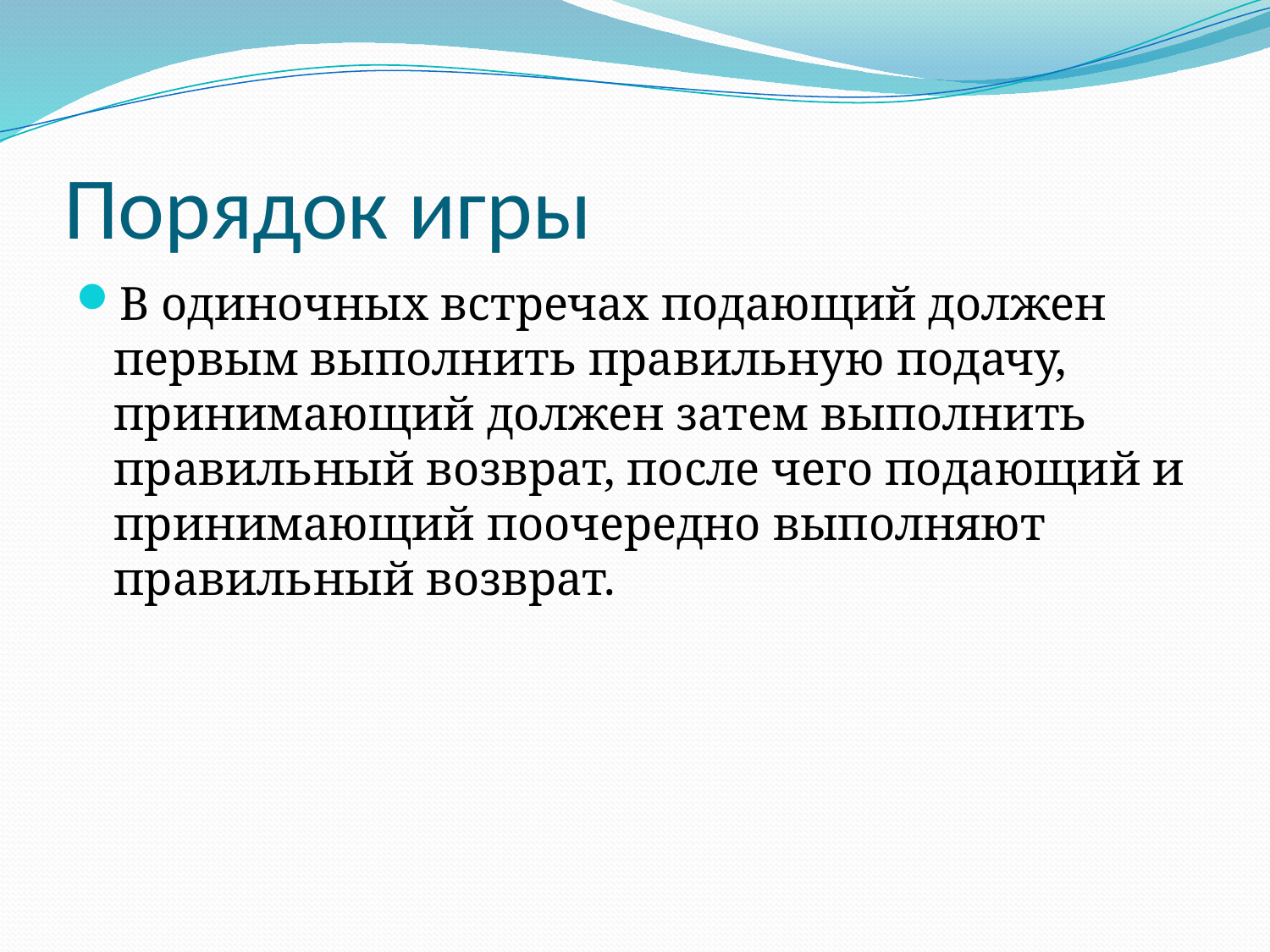

# Порядок игры
В одиночных встречах подающий должен первым выполнить правильную подачу, принимающий должен затем выполнить правильный возврат, после чего подающий и принимающий поочередно выполняют правильный возврат.